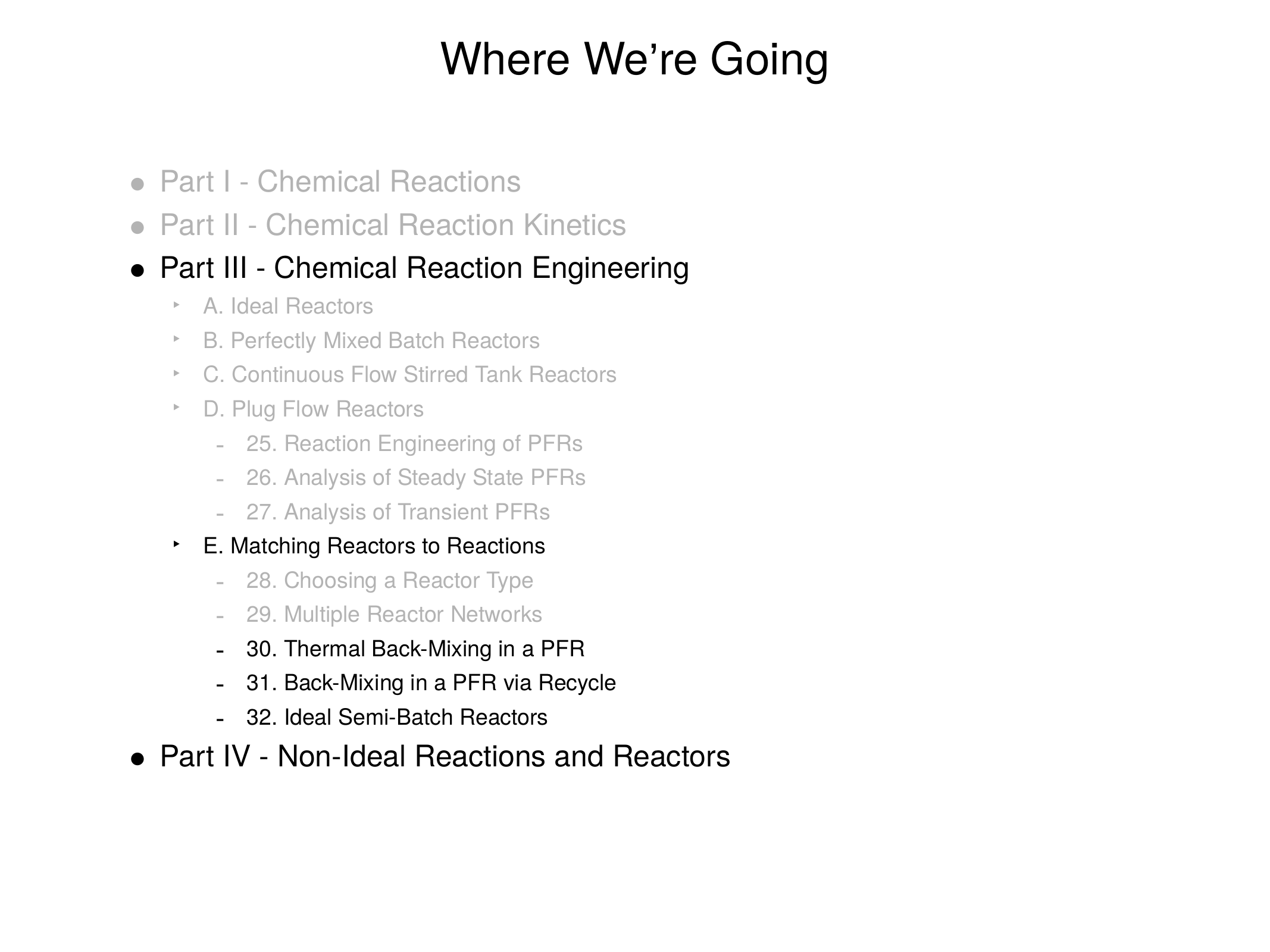

# Where We’re Going
Part I - Chemical Reactions
Part II - Chemical Reaction Kinetics
Part III - Chemical Reaction Engineering
A. Ideal Reactors
B. Perfectly Mixed Batch Reactors
C. Continuous Flow Stirred Tank Reactors
D. Plug Flow Reactors
25. Reaction Engineering of PFRs
26. Analysis of Steady State PFRs
27. Analysis of Transient PFRs
E. Matching Reactors to Reactions
28. Choosing a Reactor Type
29. Multiple Reactor Networks
30. Thermal Back-Mixing in a PFR
31. Back-Mixing in a PFR via Recycle
32. Ideal Semi-Batch Reactors
Part IV - Non-Ideal Reactions and Reactors